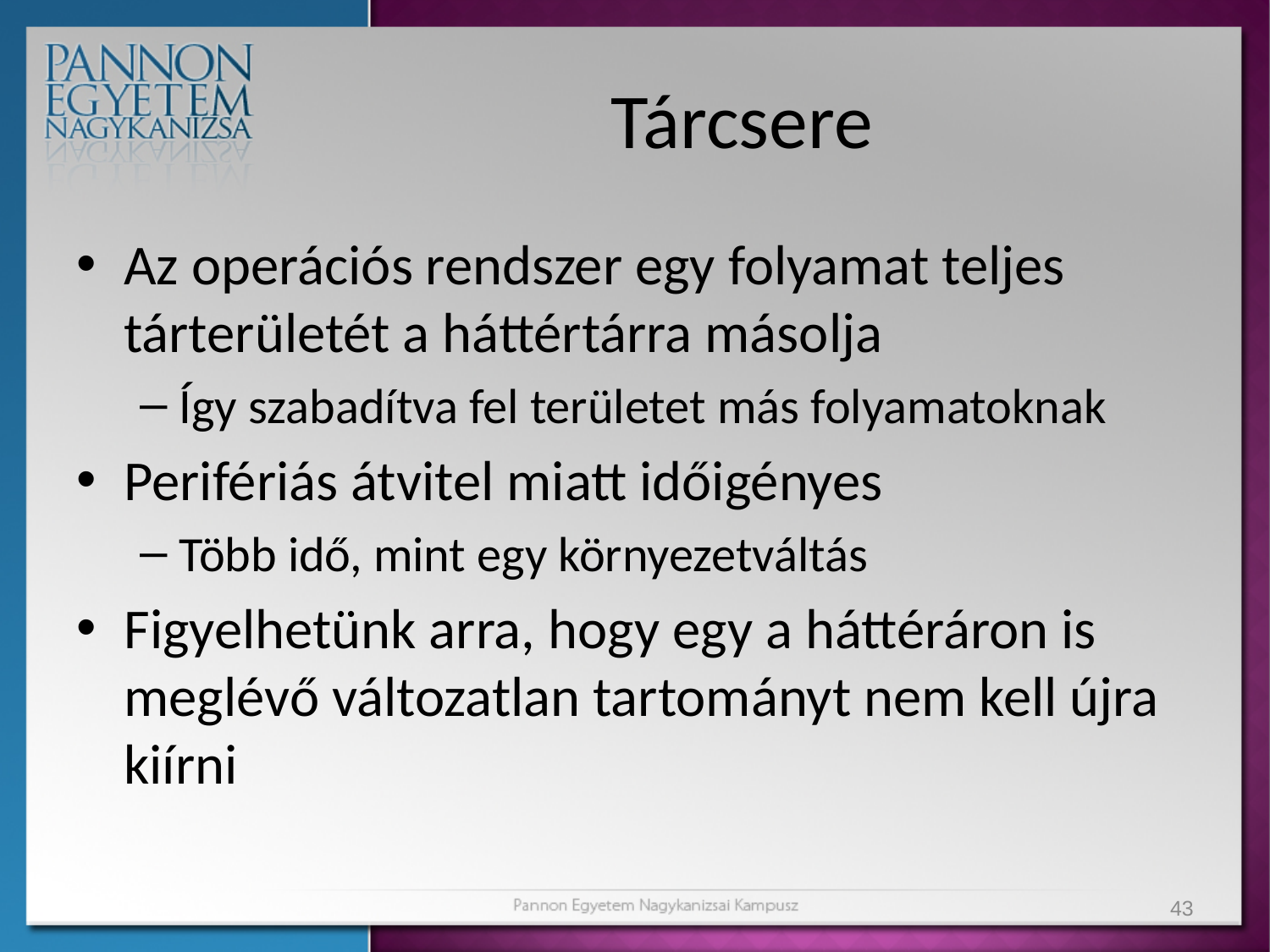

# Tárcsere
Az operációs rendszer egy folyamat teljes tárterületét a háttértárra másolja
Így szabadítva fel területet más folyamatoknak
Perifériás átvitel miatt időigényes
Több idő, mint egy környezetváltás
Figyelhetünk arra, hogy egy a háttéráron is meglévő változatlan tartományt nem kell újra kiírni
43